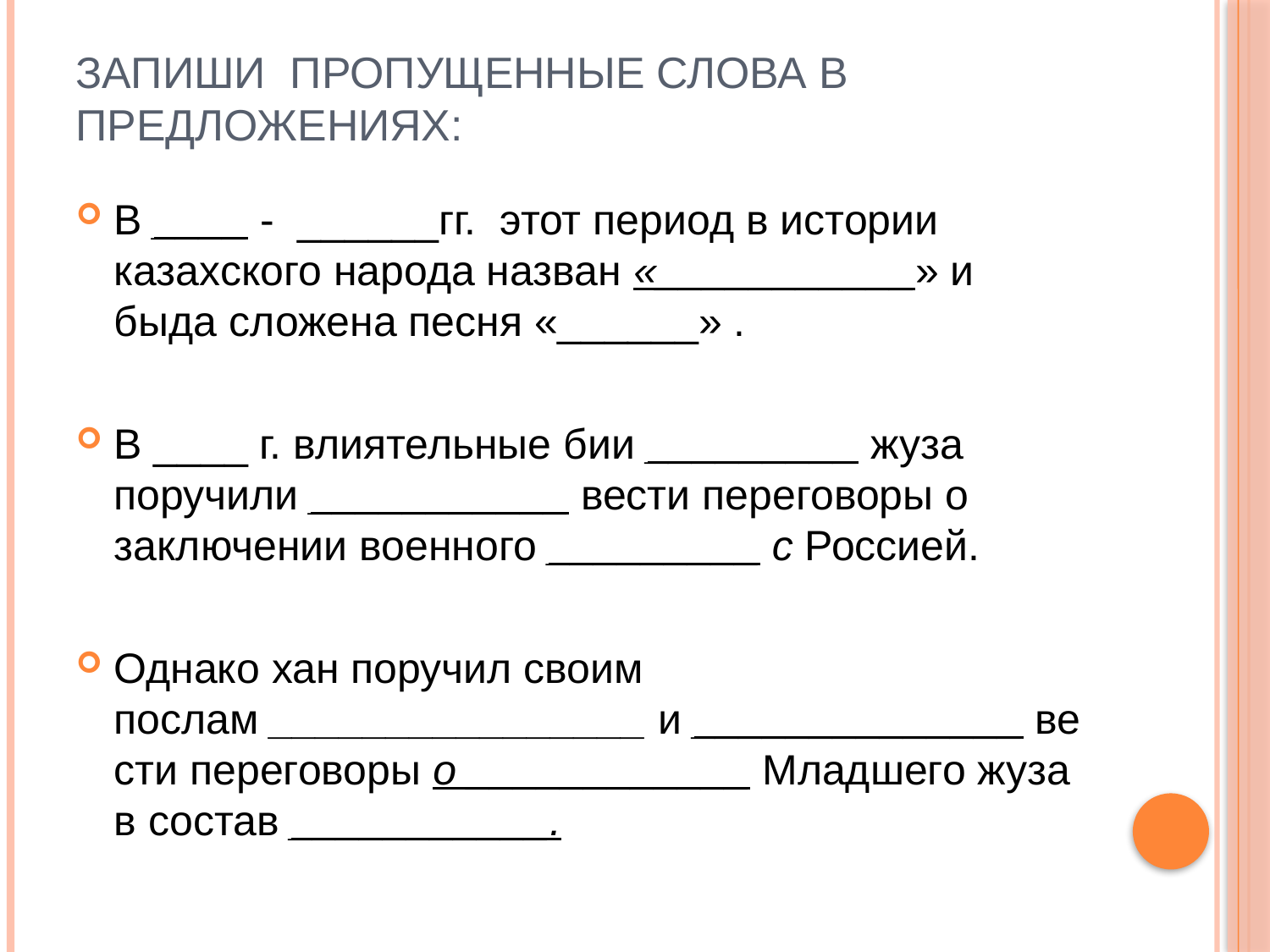

# Запиши  пропущенные слова в предложениях:
В ____ -  ______гг.  этот период в истории казахского народа назван «___________» и быда сложена песня «______» .

В ____ г. влиятельные бии _________ жуза поручили ___________ вести переговоры о заключении военного _________ с Россией.

Однако хан поручил своим послам ________________ и ______________ вести переговоры о ____________ Младшего жуза в состав ___________.